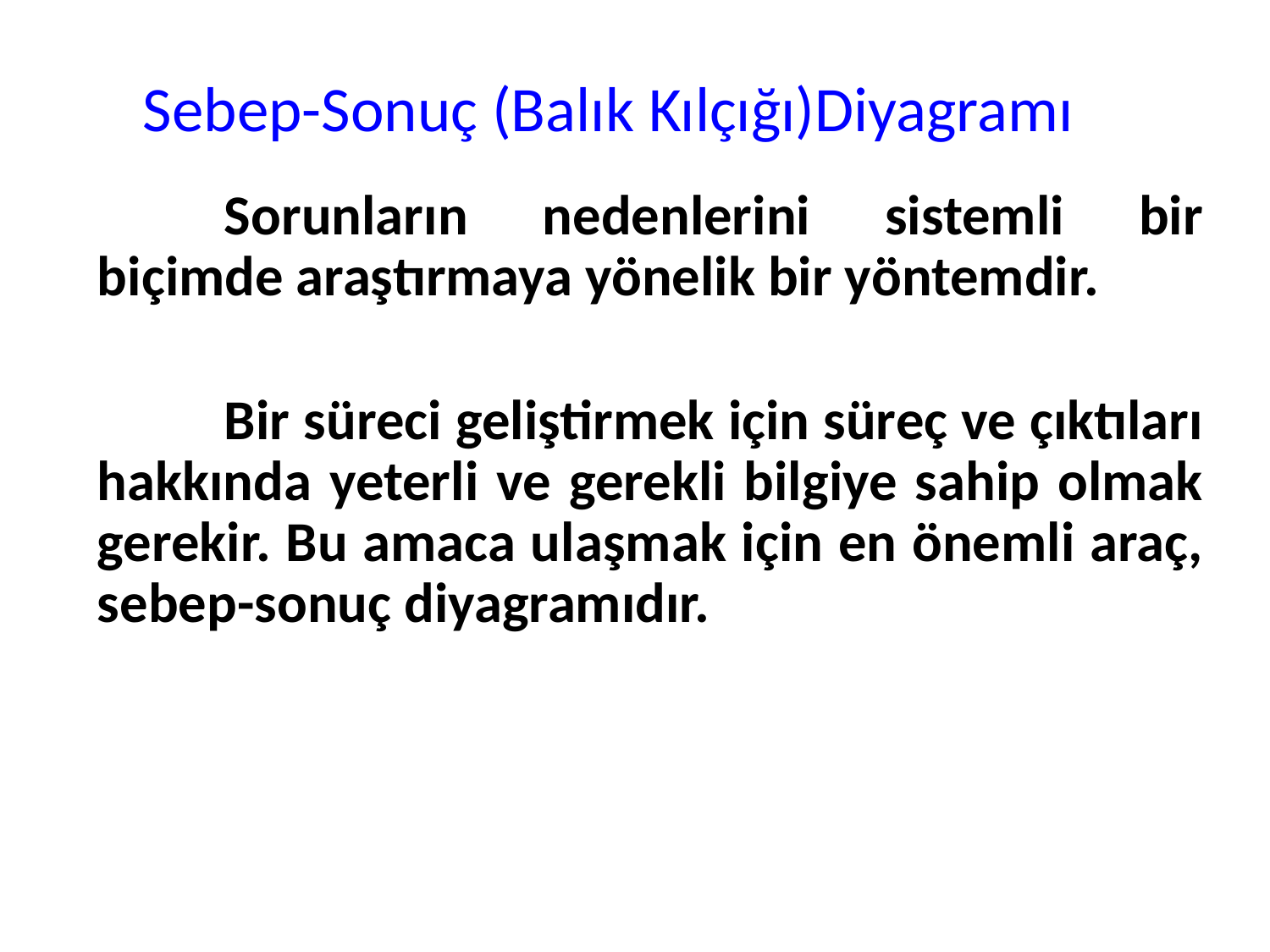

# Sebep-Sonuç (Balık Kılçığı)Diyagramı
	Sorunların nedenlerini sistemli bir biçimde araştırmaya yönelik bir yöntemdir.

	Bir süreci geliştirmek için süreç ve çıktıları hakkında yeterli ve gerekli bilgiye sahip olmak gerekir. Bu amaca ulaşmak için en önemli araç, sebep-sonuç diyagramıdır.